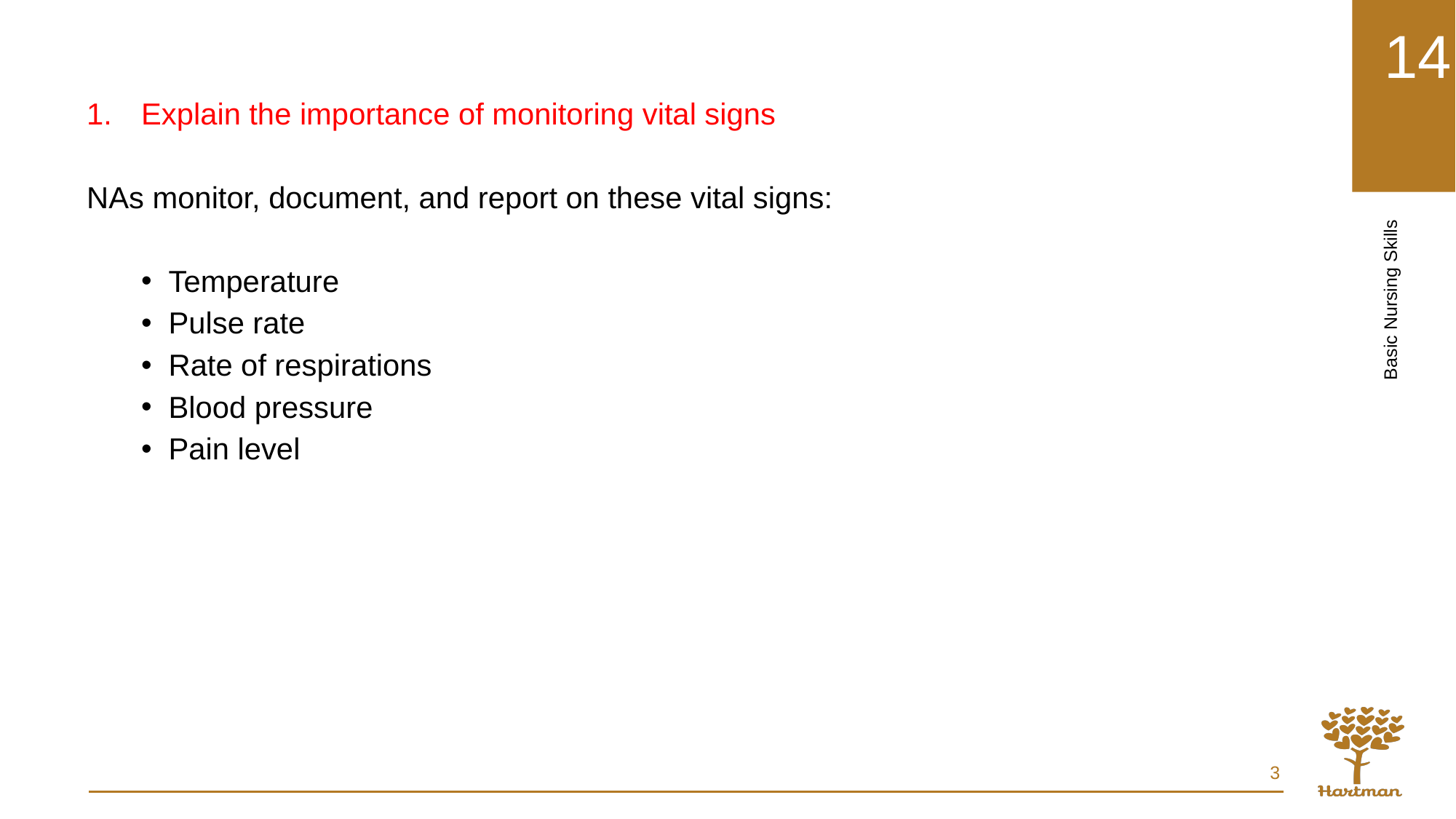

Explain the importance of monitoring vital signs

NAs monitor, document, and report on these vital signs:

Temperature
Pulse rate
Rate of respirations
Blood pressure
Pain level
3